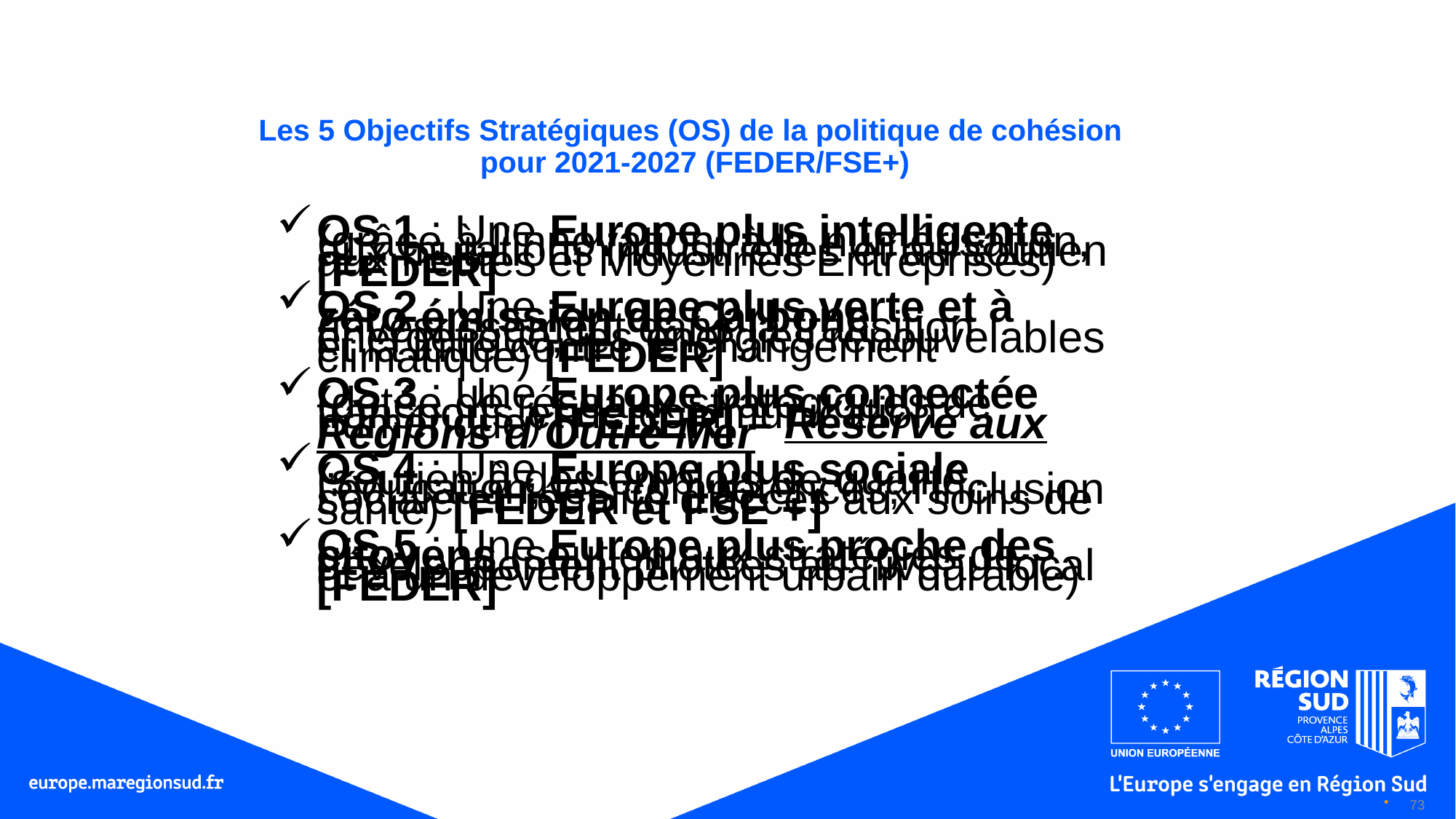

# Les 5 Objectifs Stratégiques (OS) de la politique de cohésion pour 2021-2027 (FEDER/FSE+)
OS 1 : Une Europe plus intelligente (grâce à l’innovation, à la numérisation, aux mutations industrielles et au soutien aux Petites et Moyennes Entreprises) [FEDER]

OS 2 : Une Europe plus verte et à zéro émission de Carbone (investissement dans la transition énergétique, les énergies renouvelables et la lutte contre le changement climatique) [FEDER]

OS 3 : Une Europe plus connectée (dotée de réseaux stratégiques de transports et de communication numérique) [FEDER] – Réservé aux Régions d’Outre Mer

OS 4 : Une Europe plus sociale (soutien à des emplois de qualité, l’éducation, les compétences, l’inclusion sociale et l’égalité d’accès aux soins de santé) [FEDER et FSE +]

OS 5 : Une Europe plus proche des citoyens (soutien aux stratégies de développement pilotées au niveau local  et à un développement urbain durable) [FEDER]

73